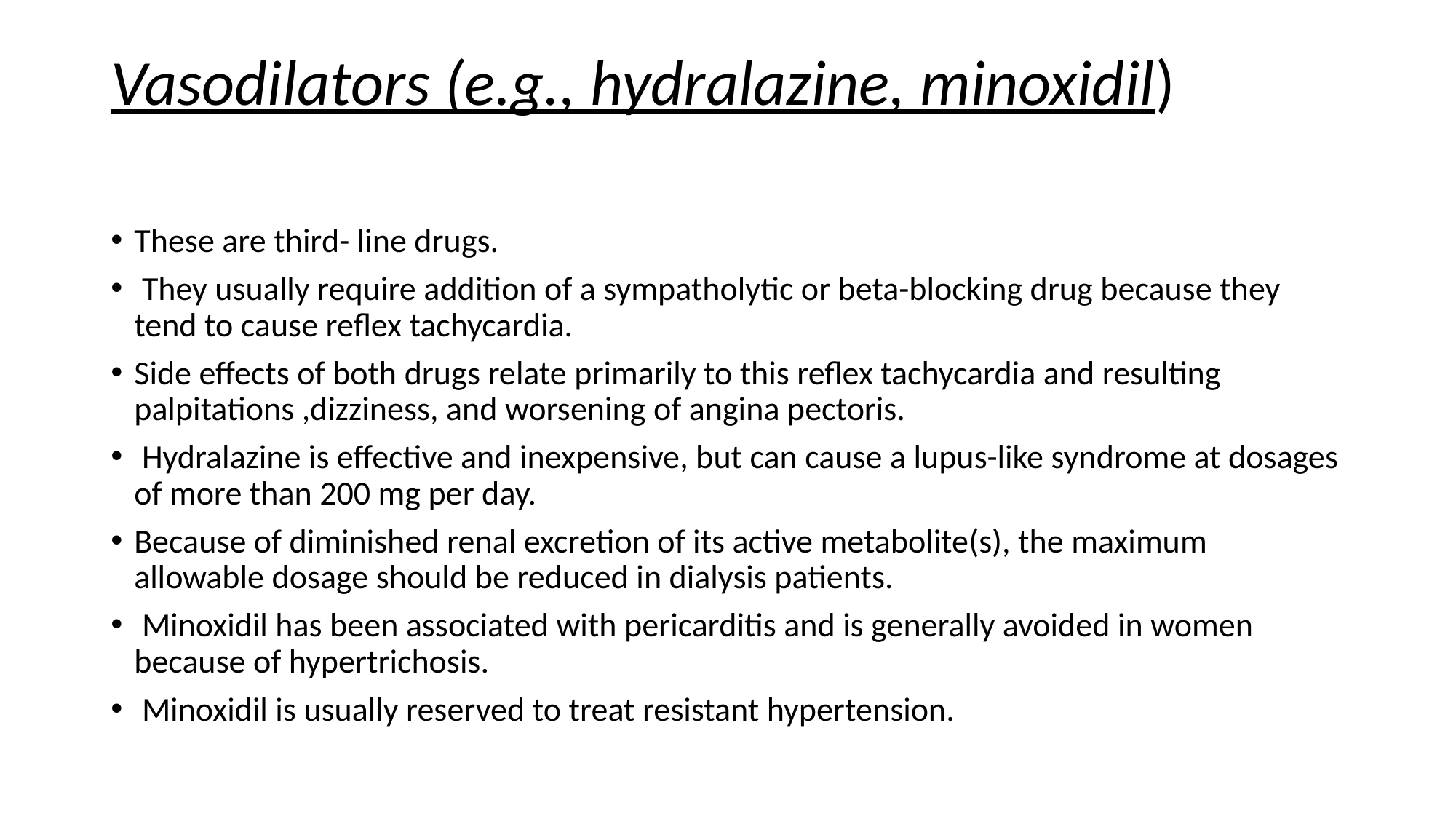

# Vasodilators (e.g., hydralazine, minoxidil)
These are third- line drugs.
 They usually require addition of a sympatholytic or beta-blocking drug because they tend to cause reflex tachycardia.
Side effects of both drugs relate primarily to this reflex tachycardia and resulting palpitations ,dizziness, and worsening of angina pectoris.
 Hydralazine is effective and inexpensive, but can cause a lupus-like syndrome at dosages of more than 200 mg per day.
Because of diminished renal excretion of its active metabolite(s), the maximum allowable dosage should be reduced in dialysis patients.
 Minoxidil has been associated with pericarditis and is generally avoided in women because of hypertrichosis.
 Minoxidil is usually reserved to treat resistant hypertension.